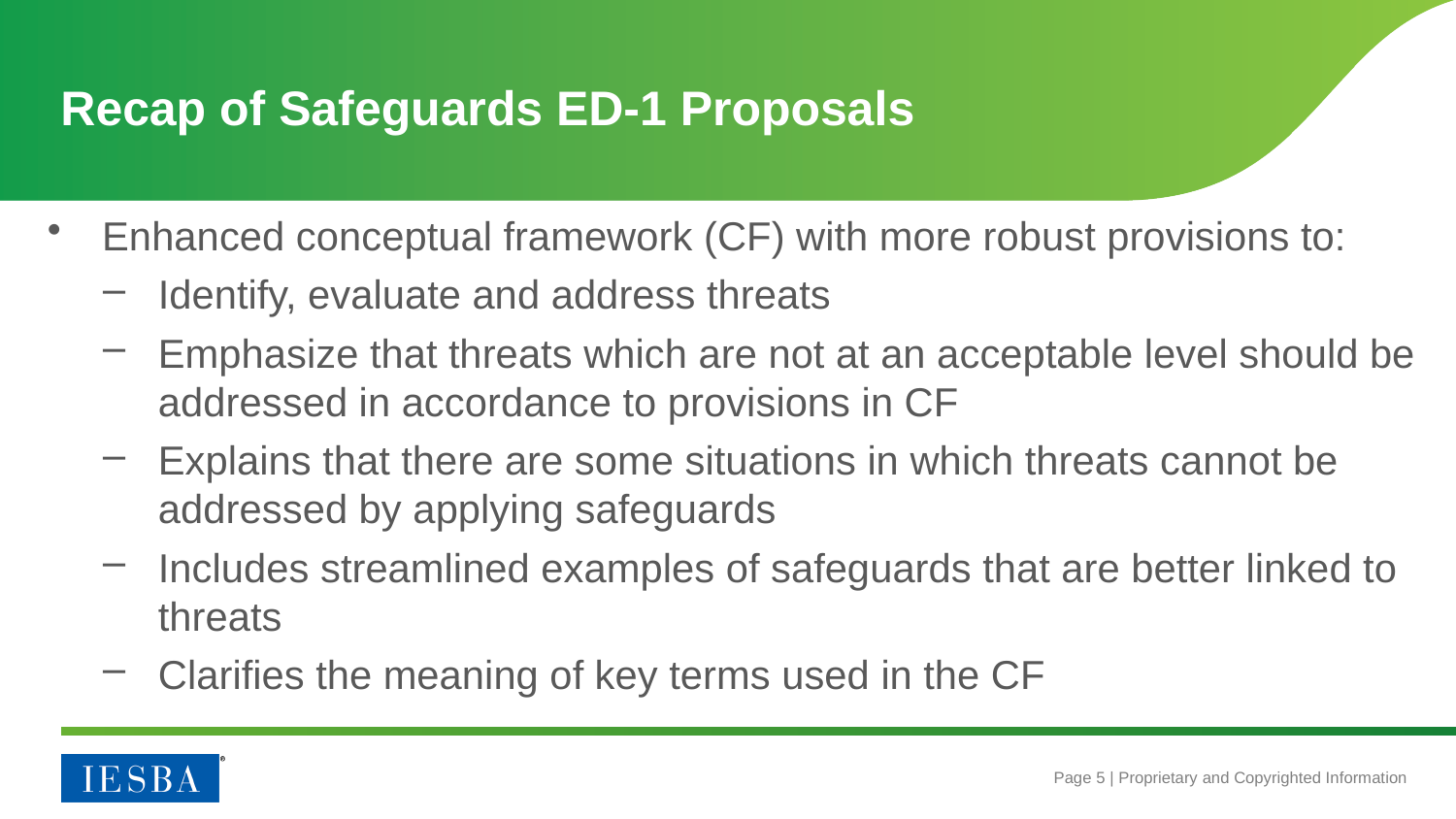

# Recap of Safeguards ED-1 Proposals
Enhanced conceptual framework (CF) with more robust provisions to:
Identify, evaluate and address threats
Emphasize that threats which are not at an acceptable level should be addressed in accordance to provisions in CF
Explains that there are some situations in which threats cannot be addressed by applying safeguards
Includes streamlined examples of safeguards that are better linked to threats
Clarifies the meaning of key terms used in the CF